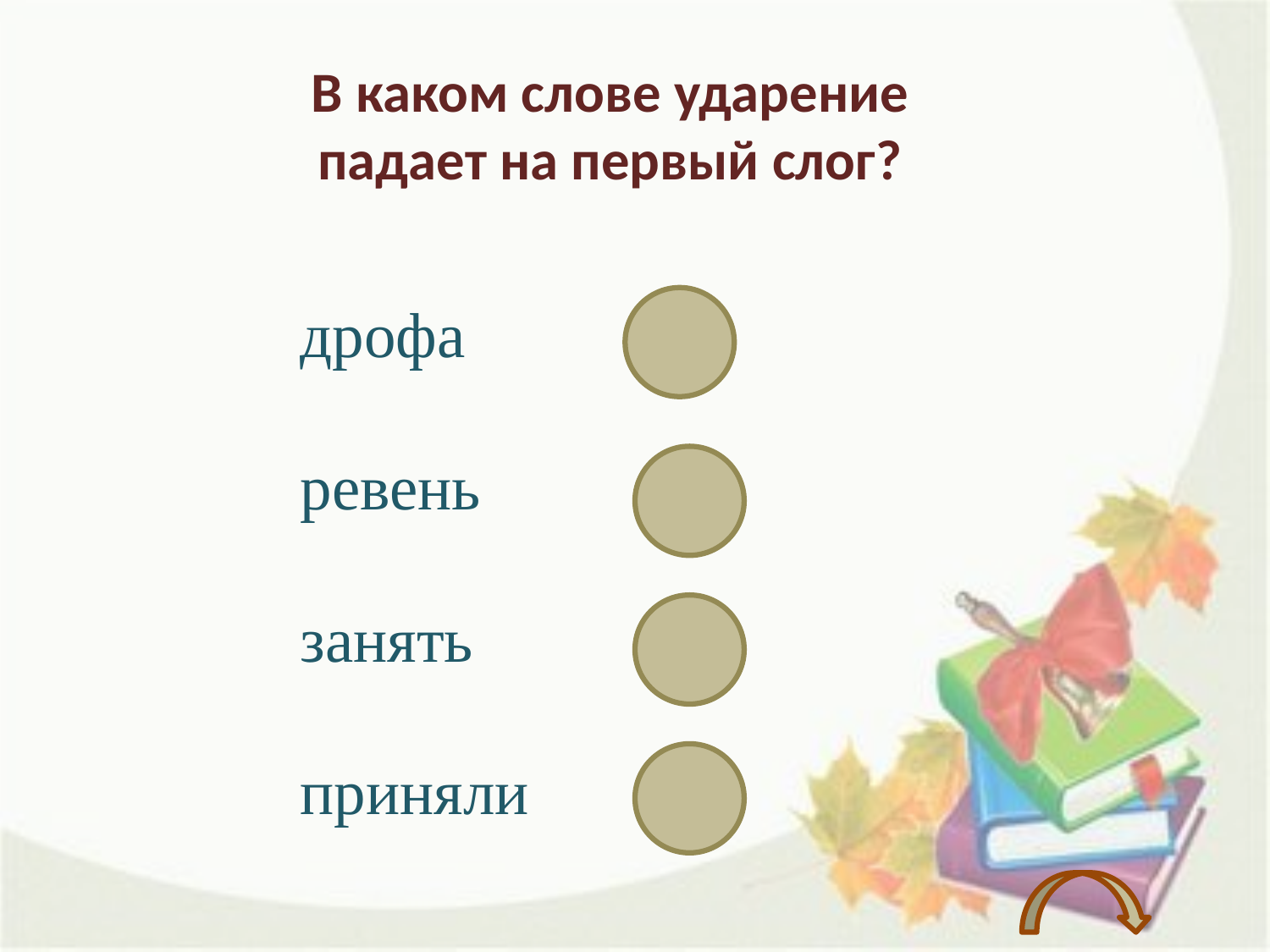

В каком слове ударение падает на первый слог?
дрофа

ревень

занять

приняли